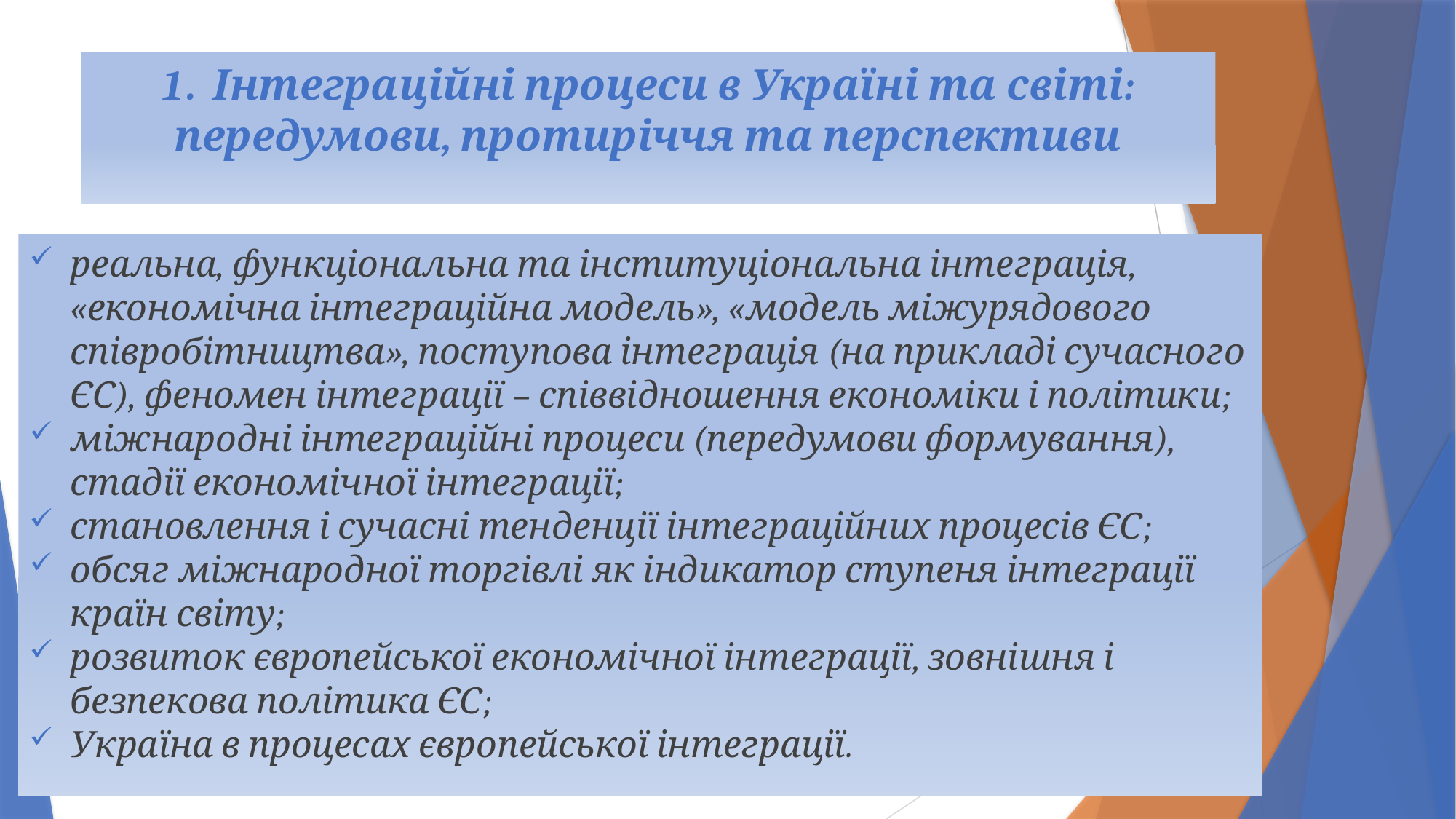

# 1.  Інтеграційні процеси в Україні та світі: передумови, протиріччя та перспективи
реальна, функціональна та інституціональна інтеграція, «економічна інтеграційна модель», «модель міжурядового співробітництва», поступова інтеграція (на прикладі сучасного ЄС), феномен інтеграції – співвідношення економіки і політики;
міжнародні інтеграційні процеси (передумови формування), стадії економічної інтеграції;
становлення і сучасні тенденції інтеграційних процесів ЄС;
обсяг міжнародної торгівлі як індикатор ступеня інтеграції країн світу;
розвиток європейської економічної інтеграції, зовнішня і безпекова політика ЄС;
Україна в процесах європейської інтеграції.